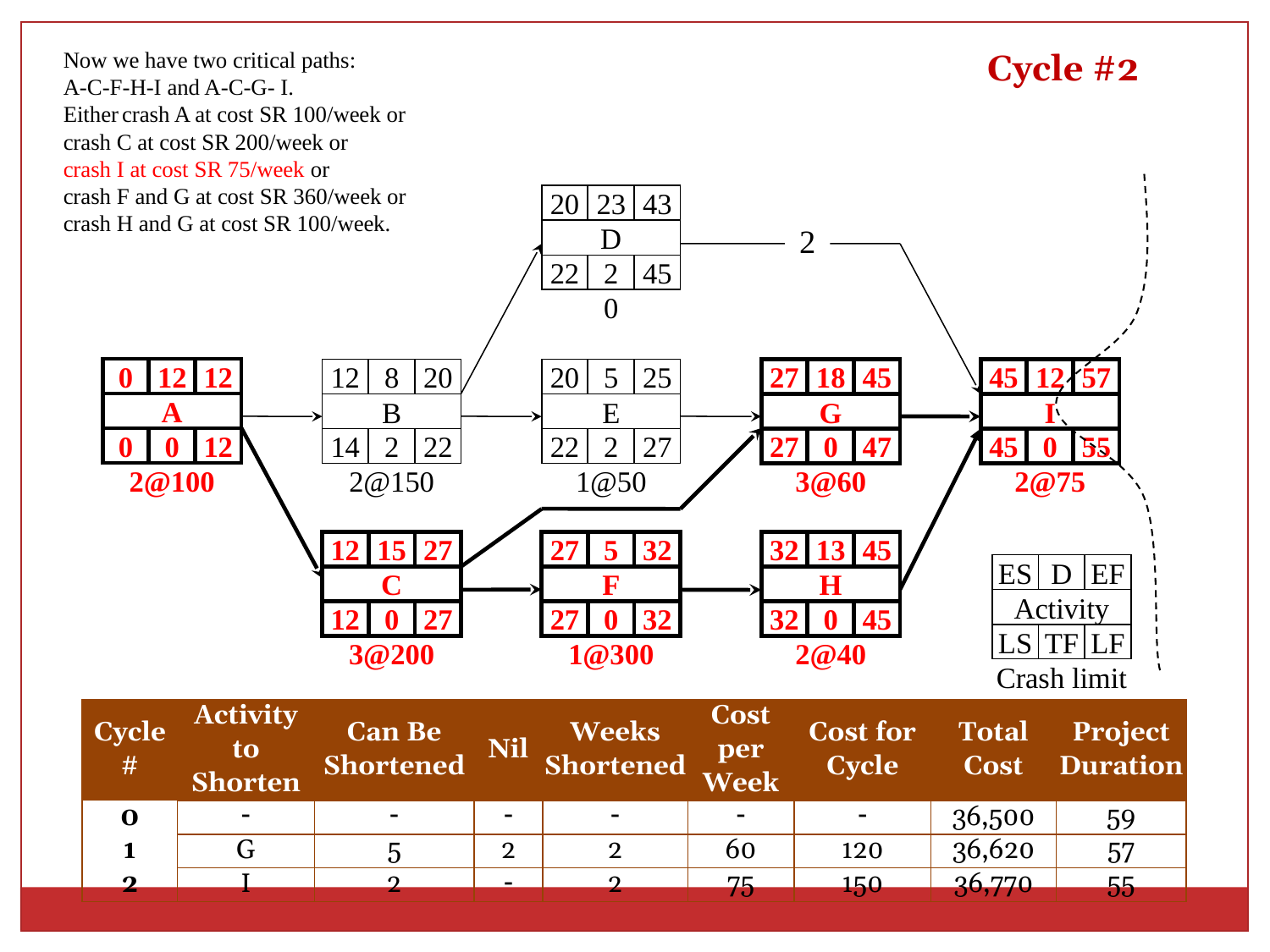

Now we have two critical paths:
A-C-F-H-I and A-C-G- I.
Either	crash A at cost SR 100/week or
crash C at cost SR 200/week or
crash I at cost SR 75/week or
crash F and G at cost SR 360/week or
crash H and G at cost SR 100/week.
Cycle #2

20
23
43
D
22
2
45

0
0
12
12
A
0
0
12
12
8
20
B
14
2
22
20
5
25
E
22
2
27
27
18
45
G
27
0
47
45
12
57
I
45
0
55
2@75

2@100
2@150
1@50
3@60

12
15
27
C
12
0
27
27
5
32
F
27
0
32
1@300
32
13
45
H
32
0
45
2@40
ES
D
EF
Activity
LS
TF
LF
Crash limit

3@200
2

| Cycle # | Activity to Shorten | Can Be Shortened | Nil | Weeks Shortened | Cost per Week | Cost for Cycle | Total Cost | Project Duration |
| --- | --- | --- | --- | --- | --- | --- | --- | --- |
| 0 | − | − | − | − | − | − | 36,500 | 59 |
| 1 | G | 5 | 2 | 2 | 60 | 120 | 36,620 | 57 |
| 2 | I | 2 | − | 2 | 75 | 150 | 36,770 | 55 |